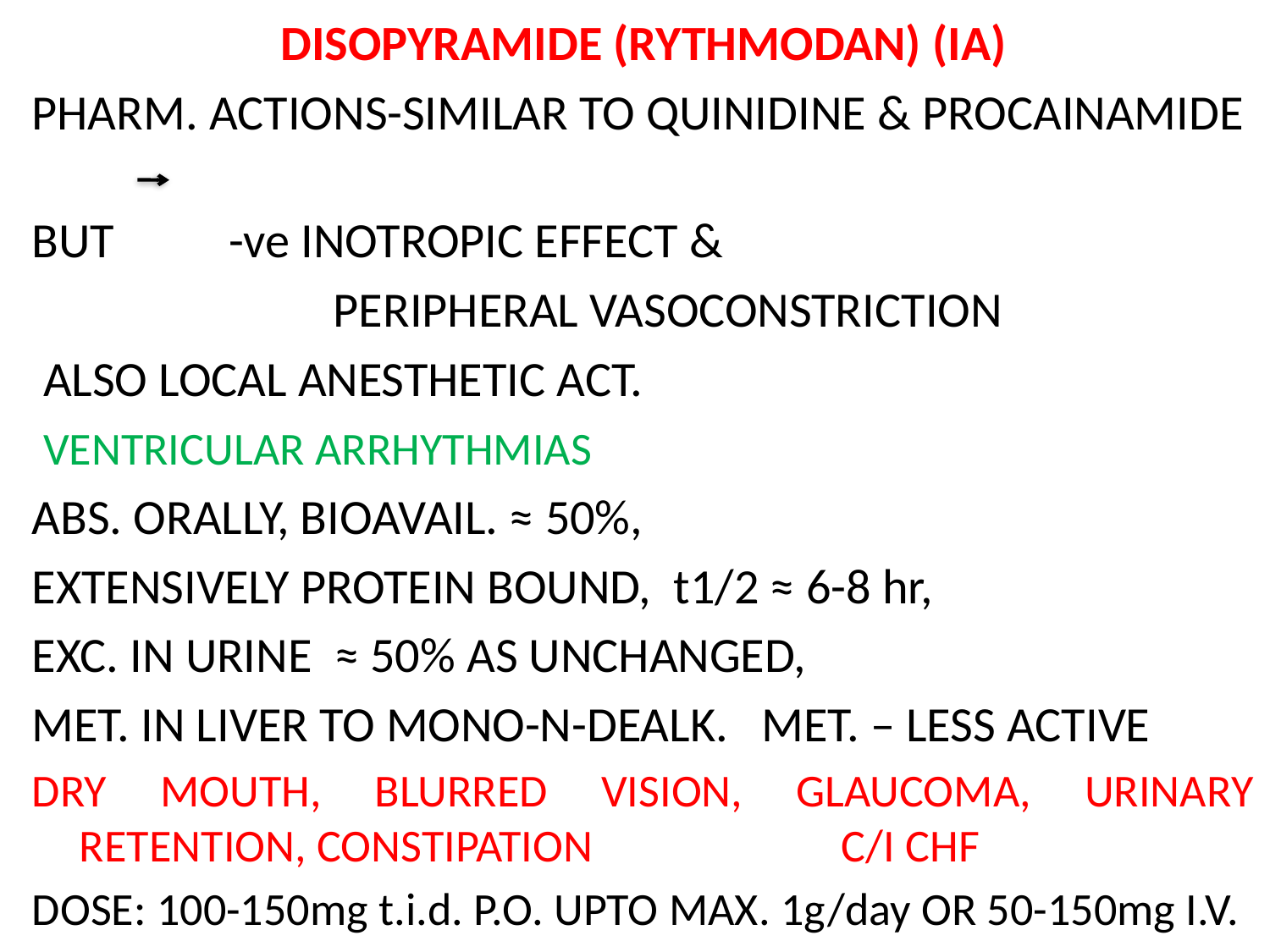

DISOPYRAMIDE (RYTHMODAN) (IA)
PHARM. ACTIONS-SIMILAR TO QUINIDINE & PROCAINAMIDE
BUT	  -ve INOTROPIC EFFECT &
			PERIPHERAL VASOCONSTRICTION
 ALSO LOCAL ANESTHETIC ACT.
 VENTRICULAR ARRHYTHMIAS
ABS. ORALLY, BIOAVAIL. ≈ 50%,
EXTENSIVELY PROTEIN BOUND,  t1/2 ≈ 6-8 hr,
EXC. IN URINE  ≈ 50% AS UNCHANGED,
MET. IN LIVER TO MONO-N-DEALK.   MET. – LESS ACTIVE
DRY MOUTH, BLURRED VISION, GLAUCOMA, URINARY RETENTION, CONSTIPATION		C/I CHF
DOSE: 100-150mg t.i.d. P.O. UPTO MAX. 1g/day OR 50-150mg I.V.